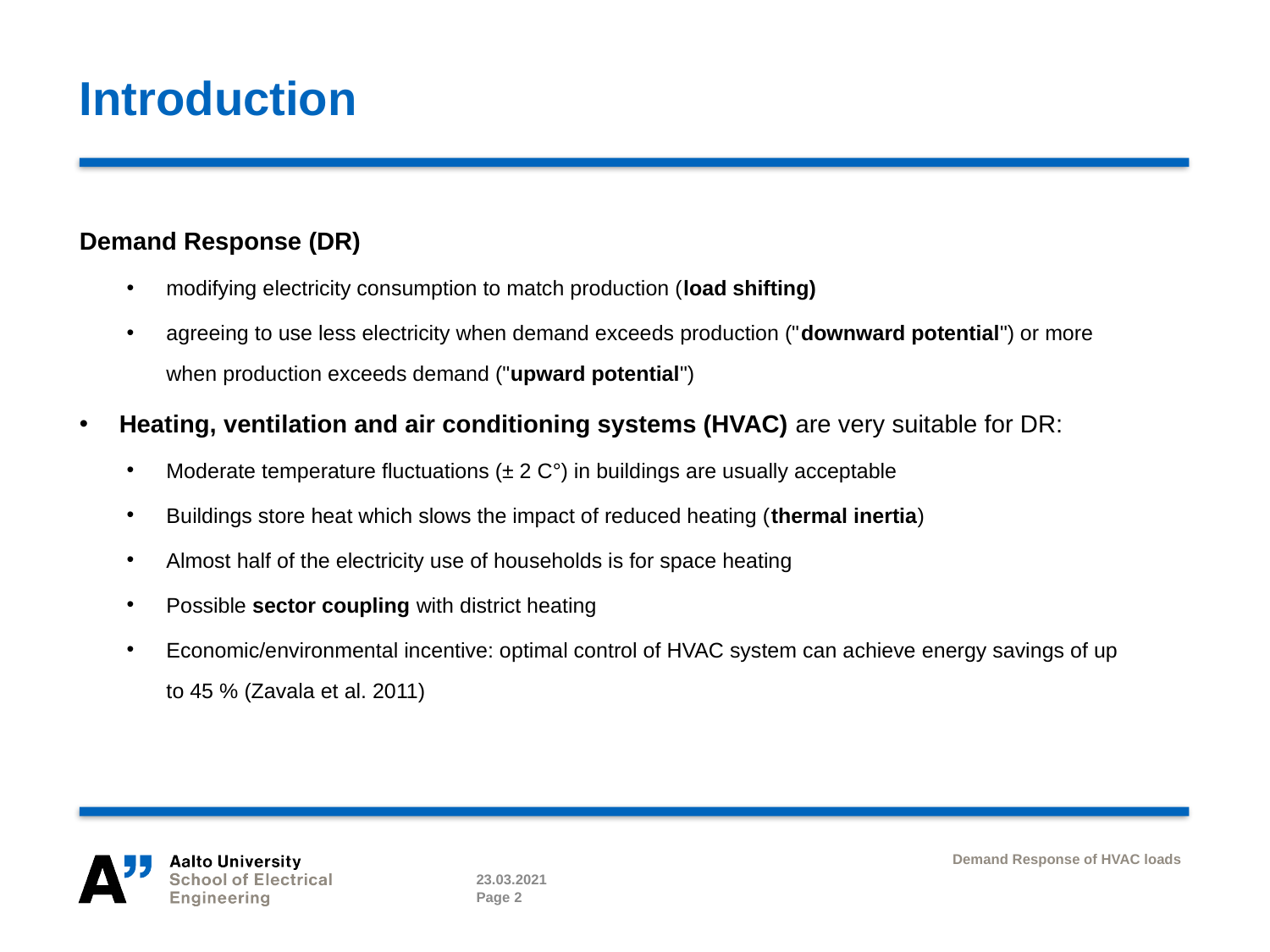

# Introduction
Demand Response (DR)
modifying electricity consumption to match production (load shifting)
agreeing to use less electricity when demand exceeds production ("downward potential") or more when production exceeds demand ("upward potential")
Heating, ventilation and air conditioning systems (HVAC) are very suitable for DR:
Moderate temperature fluctuations (± 2 C°) in buildings are usually acceptable
Buildings store heat which slows the impact of reduced heating (thermal inertia)
Almost half of the electricity use of households is for space heating
Possible sector coupling with district heating
Economic/environmental incentive: optimal control of HVAC system can achieve energy savings of up to 45 % (Zavala et al. 2011)

Demand Response of HVAC loads
23.03.2021
Page 2